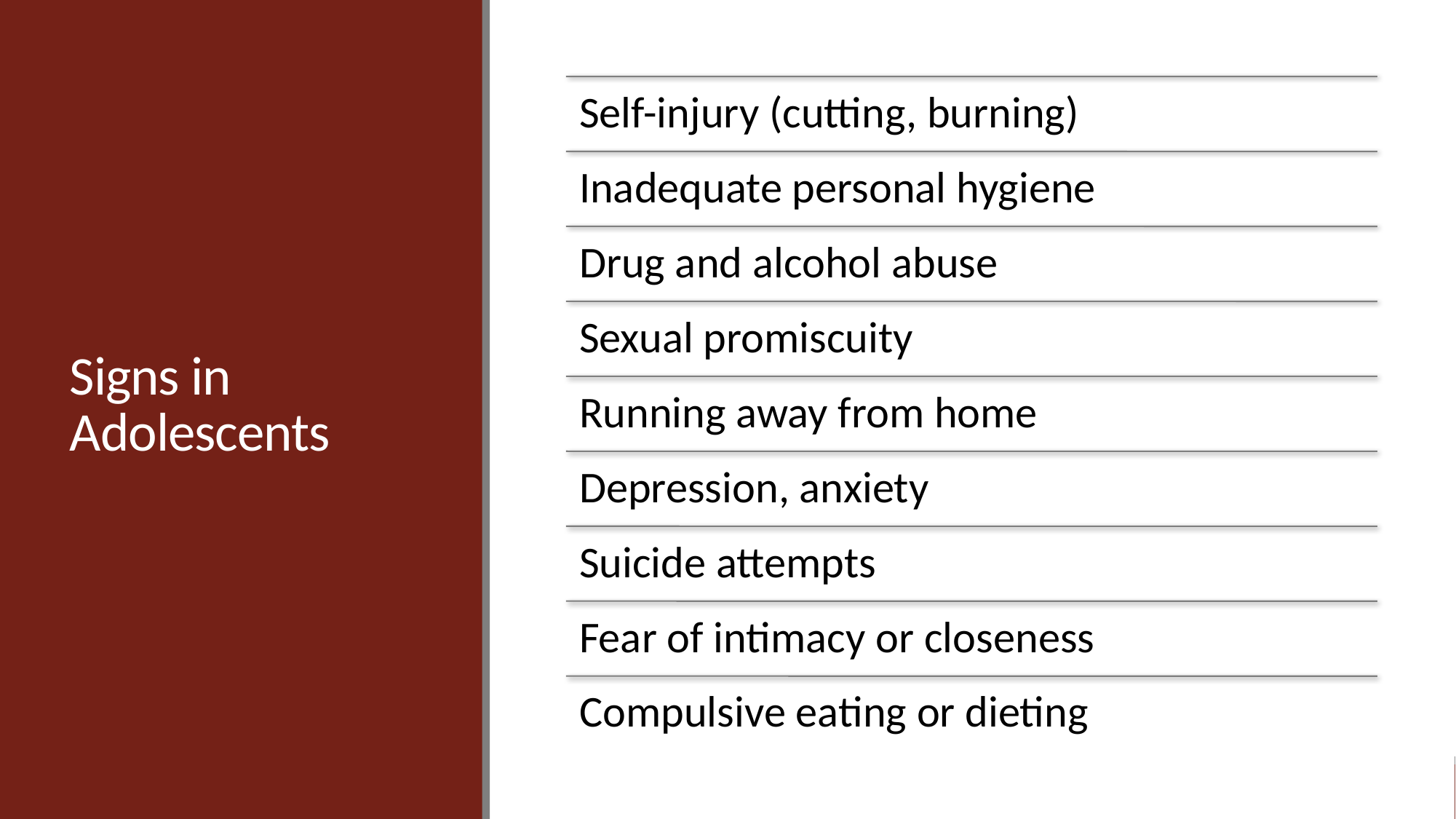

# Signs in Adolescents
Self-injury (cutting, burning)
Inadequate personal hygiene
Drug and alcohol abuse
Sexual promiscuity
Running away from home
Depression, anxiety
Suicide attempts
Fear of intimacy or closeness
Compulsive eating or dieting